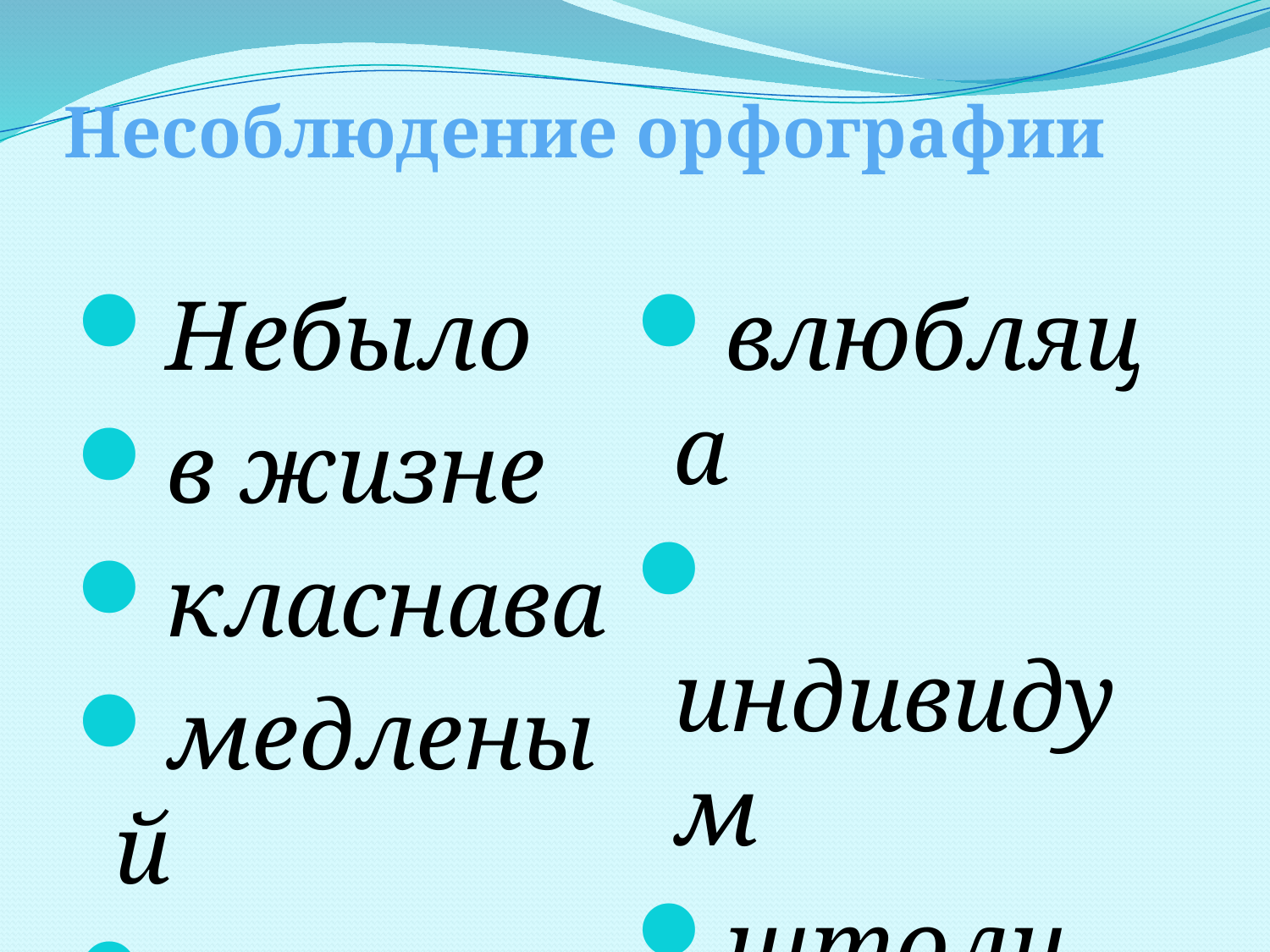

# Несоблюдение орфографии
Небыло
в жизне
класнава
медленый
сматаца
влюбляца
 индивидум
штоли